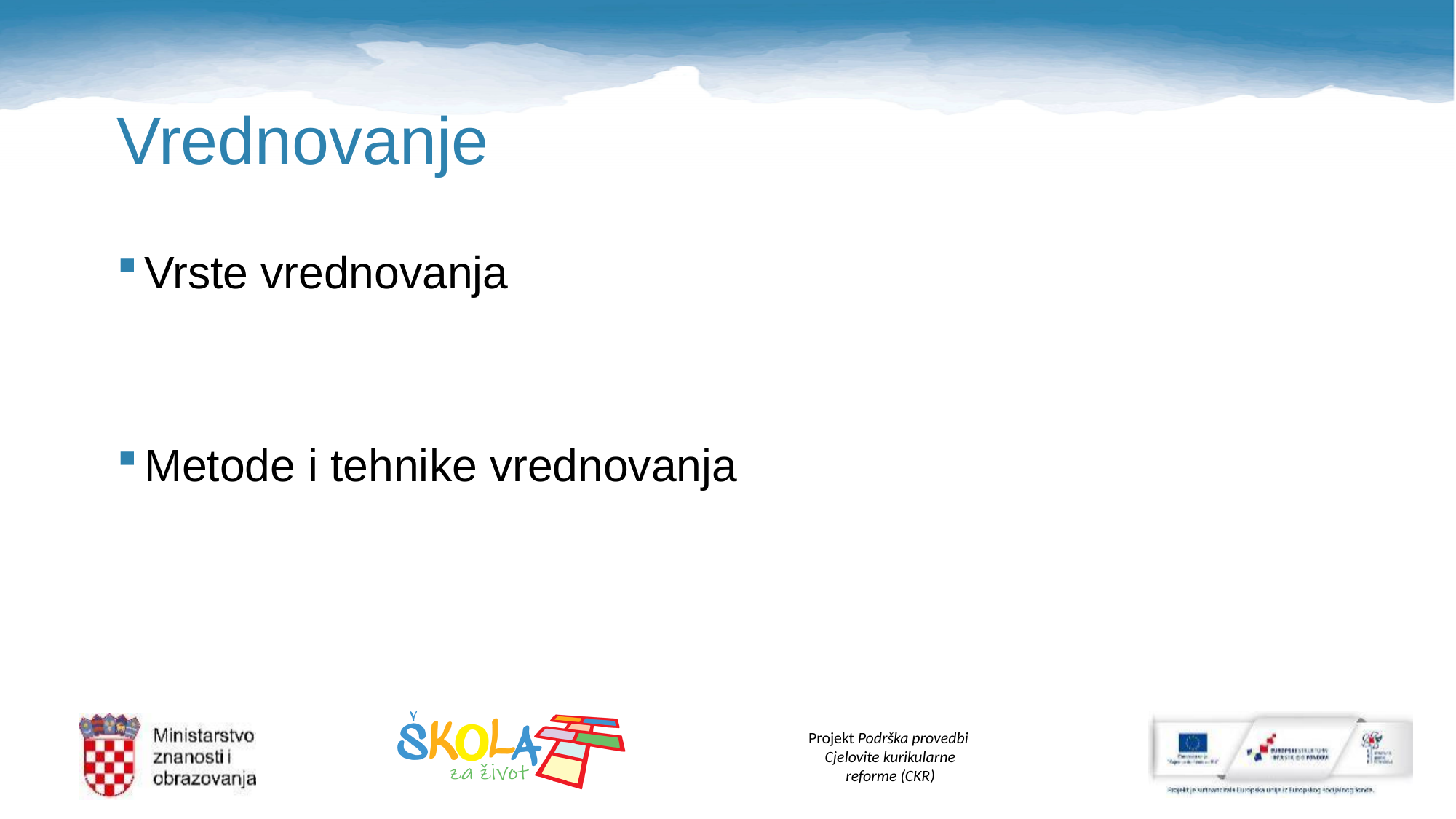

# Vrednovanje
Vrste vrednovanja

Metode i tehnike vrednovanja